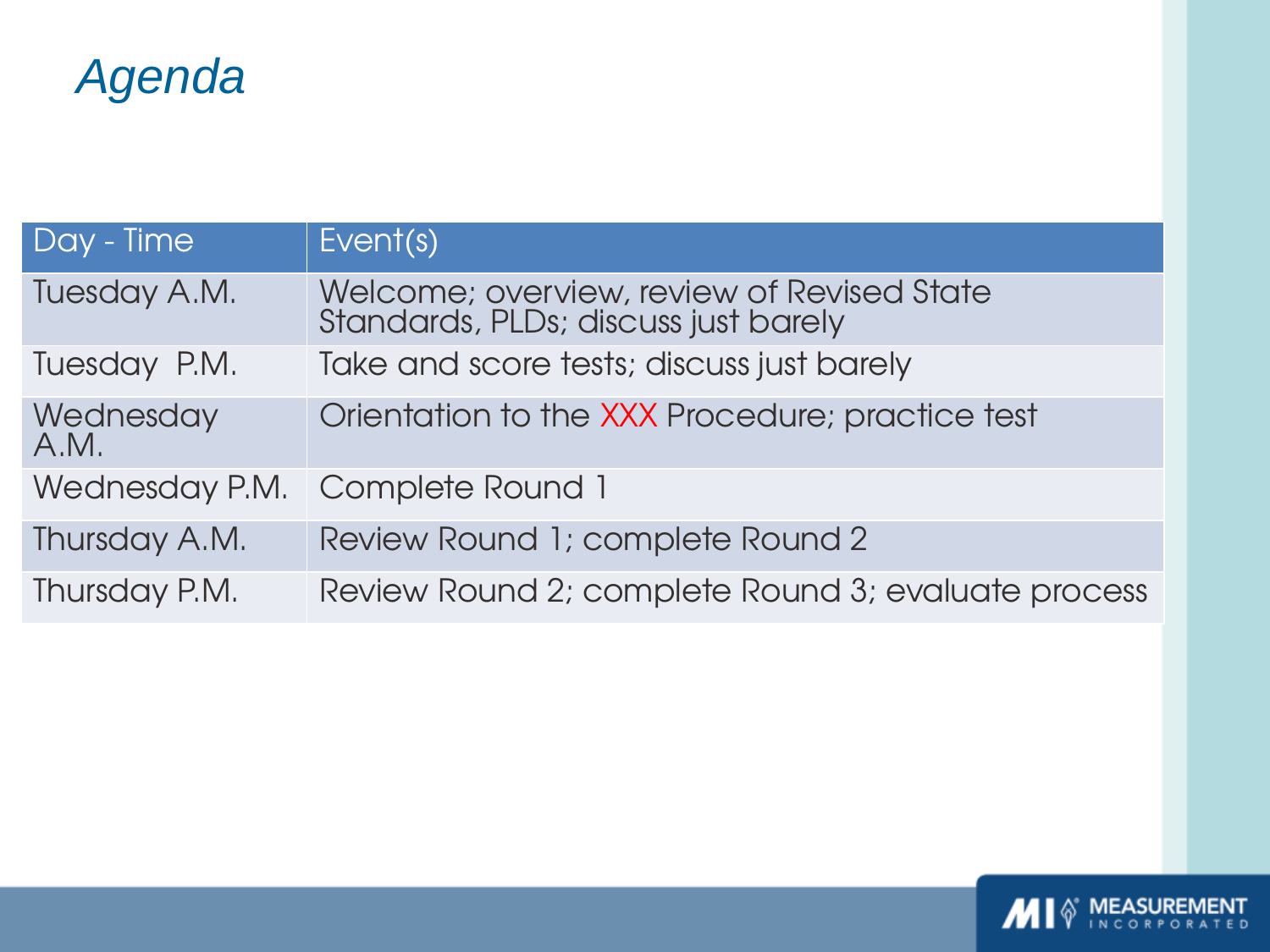

# Agenda
| Day - Time | Event(s) |
| --- | --- |
| Tuesday A.M. | Welcome; overview, review of Revised State Standards, PLDs; discuss just barely |
| Tuesday P.M. | Take and score tests; discuss just barely |
| Wednesday A.M. | Orientation to the XXX Procedure; practice test |
| Wednesday P.M. | Complete Round 1 |
| Thursday A.M. | Review Round 1; complete Round 2 |
| Thursday P.M. | Review Round 2; complete Round 3; evaluate process |